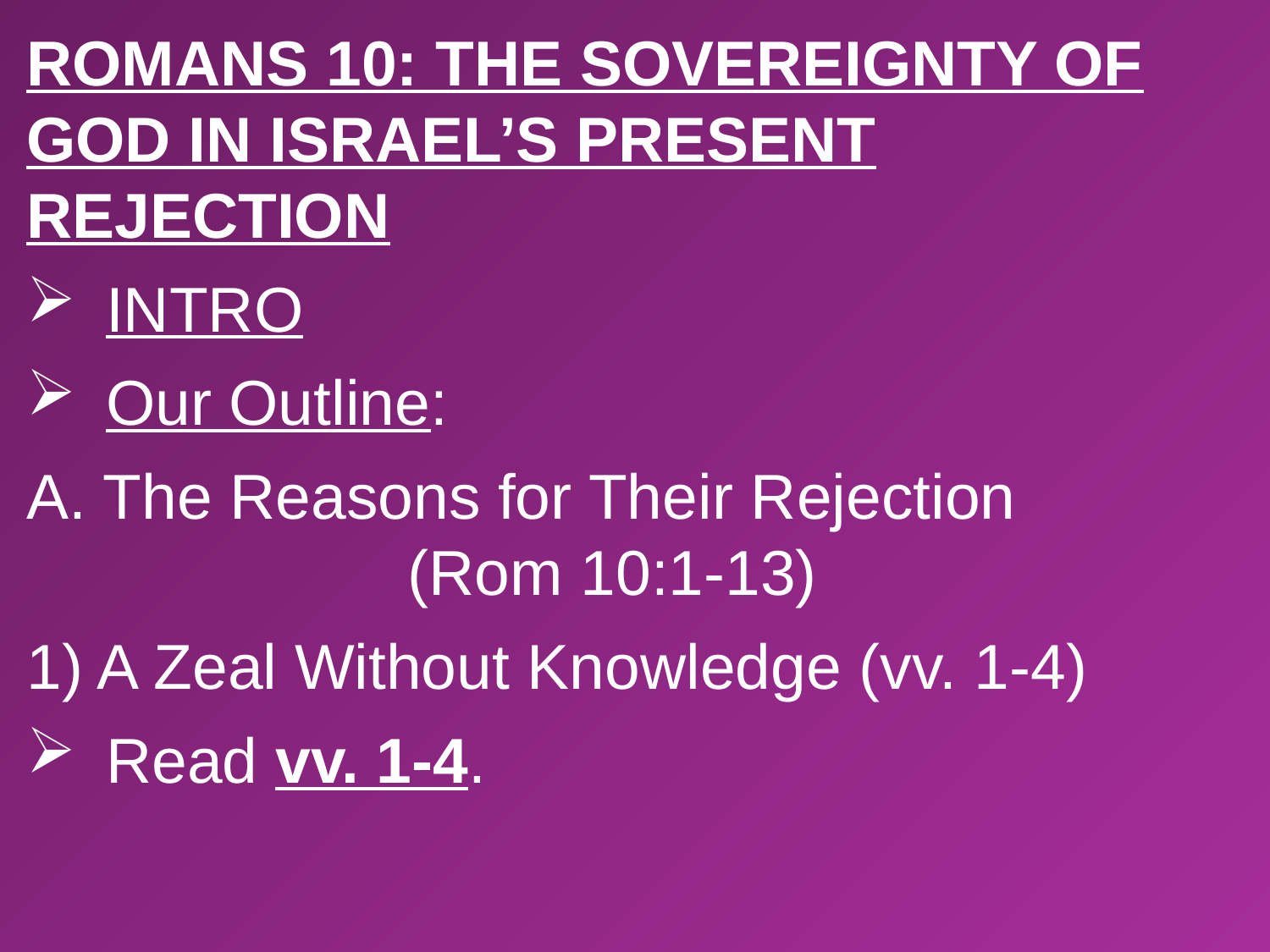

ROMANS 10: THE SOVEREIGNTY OF GOD IN ISRAEL’S PRESENT REJECTION
INTRO
Our Outline:
A. The Reasons for Their Rejection 					(Rom 10:1-13)
1) A Zeal Without Knowledge (vv. 1-4)
Read vv. 1-4.